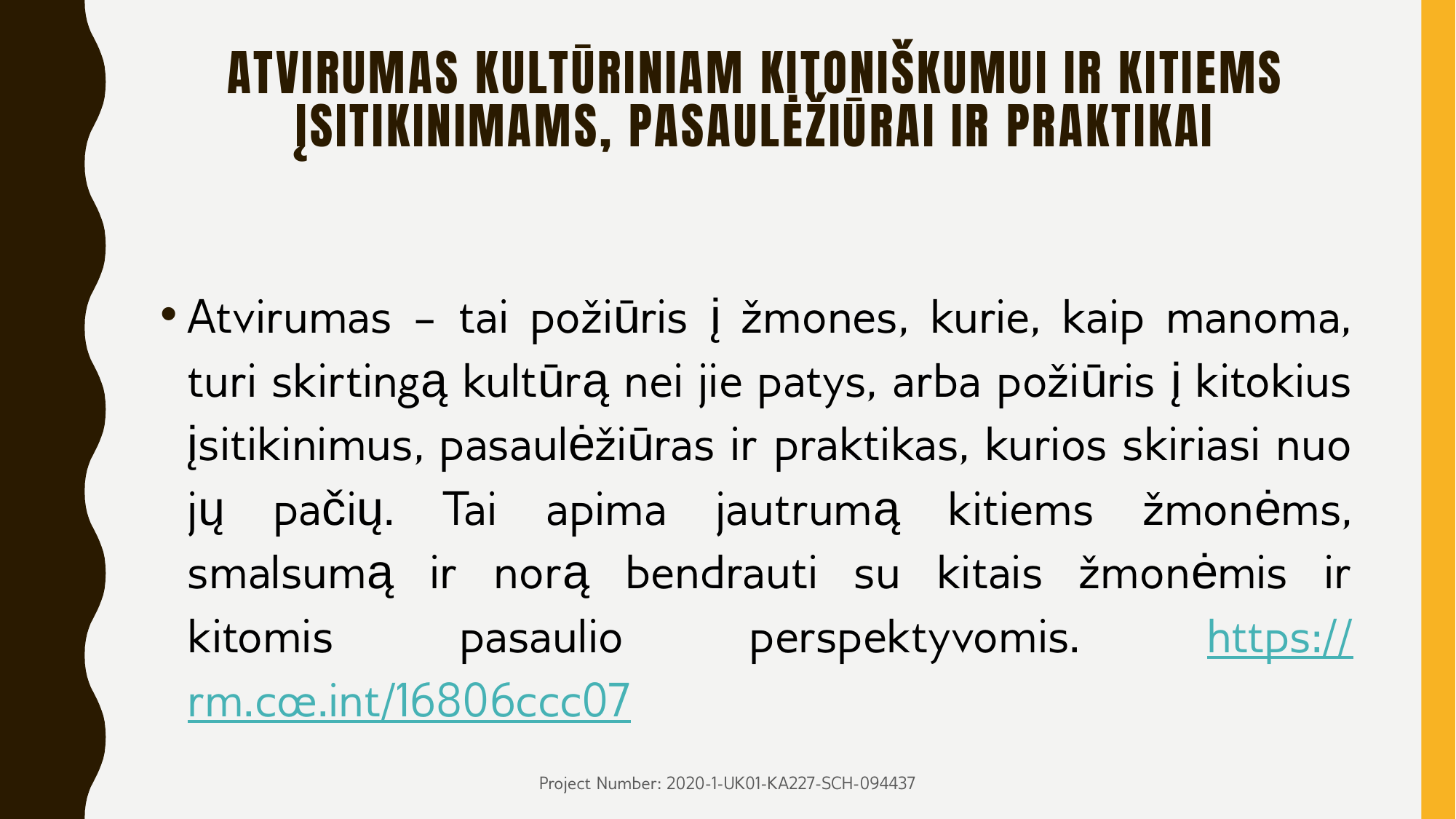

# Atvirumas kultūriniam kitoniškumui ir kitiems įsitikinimams, pasaulėžiūrai ir praktikai
Atvirumas – tai požiūris į žmones, kurie, kaip manoma, turi skirtingą kultūrą nei jie patys, arba požiūris į kitokius įsitikinimus, pasaulėžiūras ir praktikas, kurios skiriasi nuo jų pačių. Tai apima jautrumą kitiems žmonėms, smalsumą ir norą bendrauti su kitais žmonėmis ir kitomis pasaulio perspektyvomis. https://rm.coe.int/16806ccc07

Project Number: 2020-1-UK01-KA227-SCH-094437